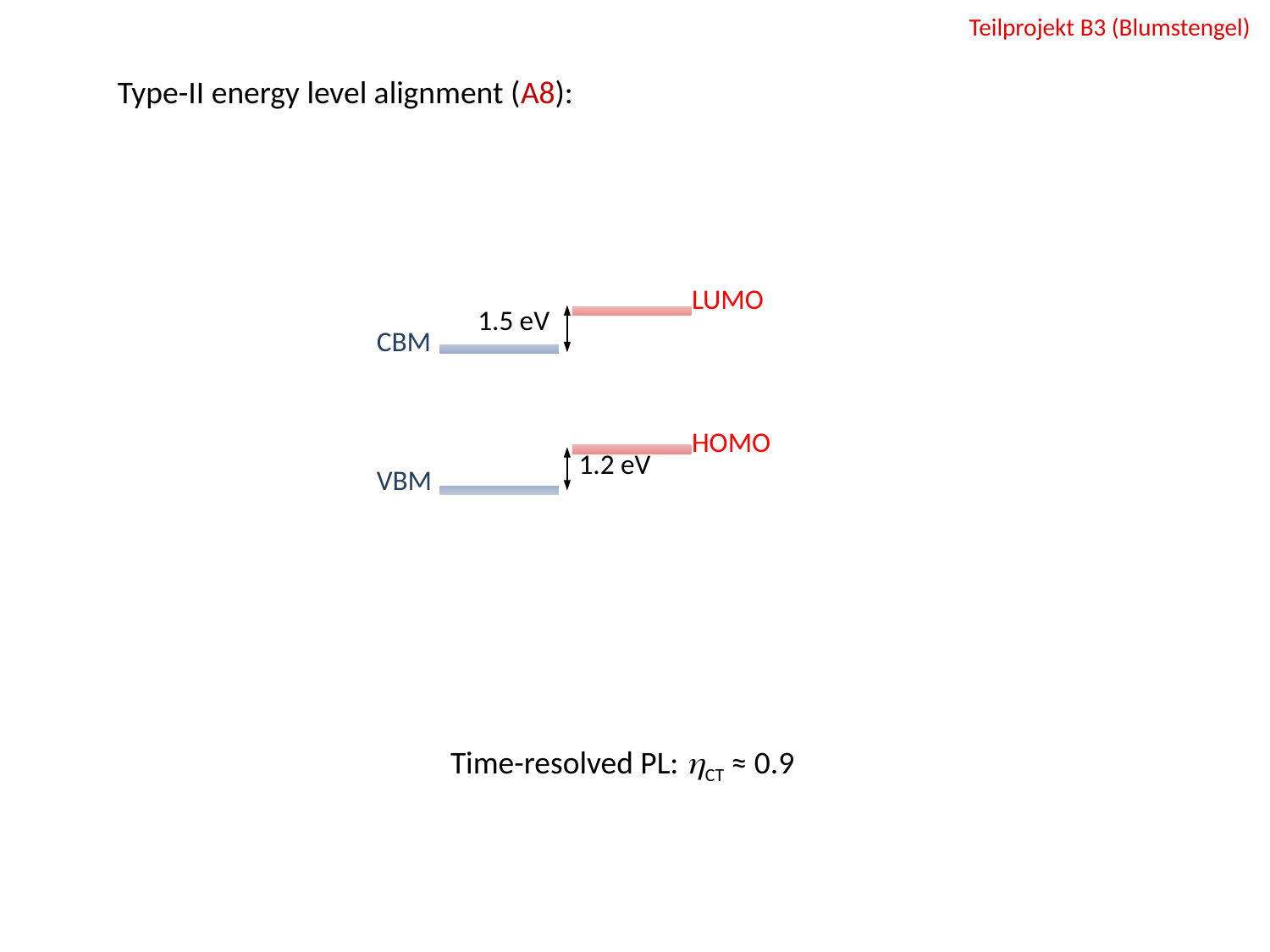

Teilprojekt B3 (Blumstengel)
Type-II energy level alignment (A8):
LUMO
1.5 eV

CBM

HOMO
1.2 eV

VBM

Time-resolved PL: ηCT ≈ 0.9